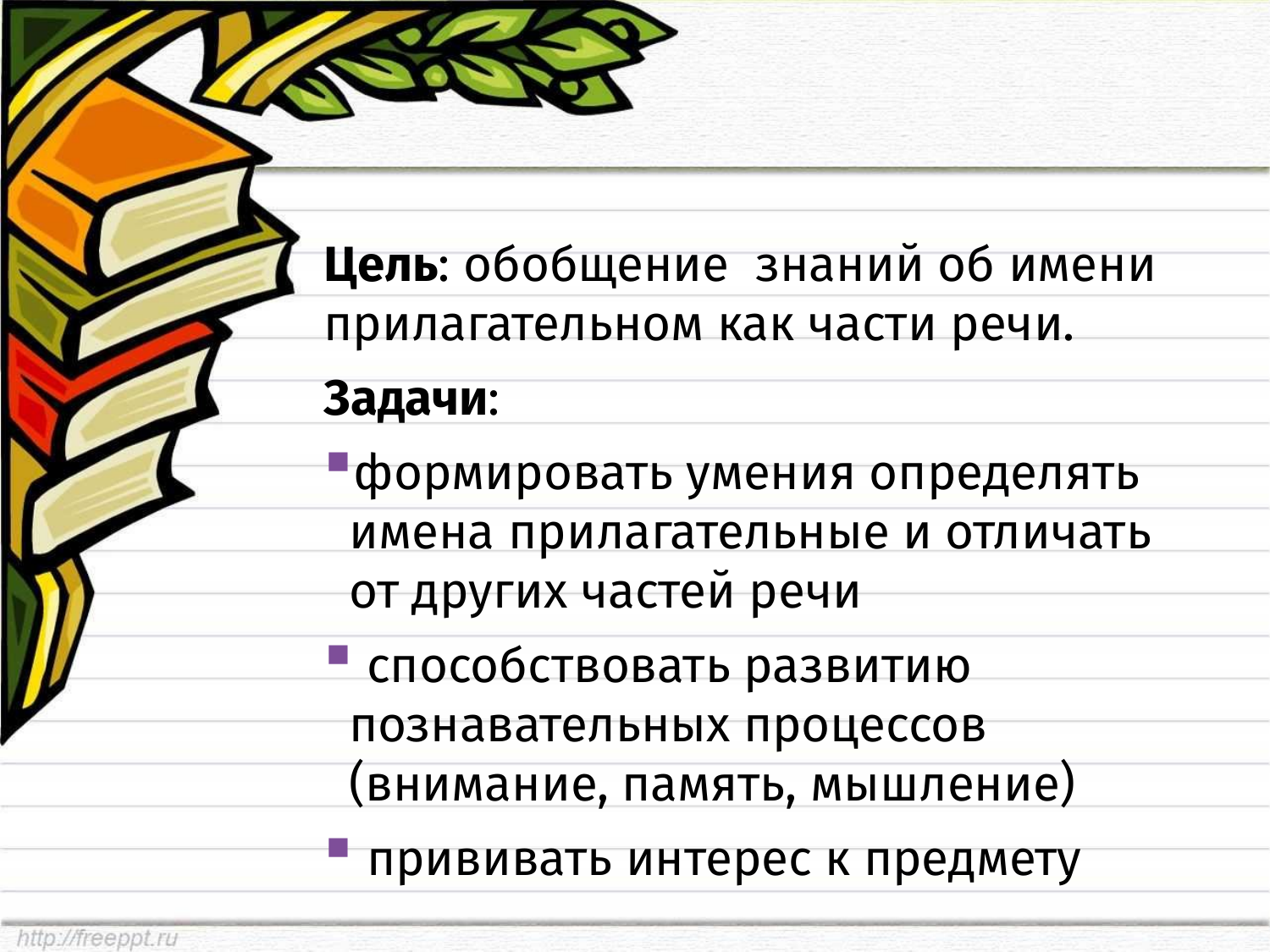

Цель: обобщение  знаний об имени прилагательном как части речи.
Задачи:
формировать умения определять имена прилагательные и отличать от других частей речи
 способствовать развитию познавательных процессов (внимание, память, мышление)
 прививать интерес к предмету